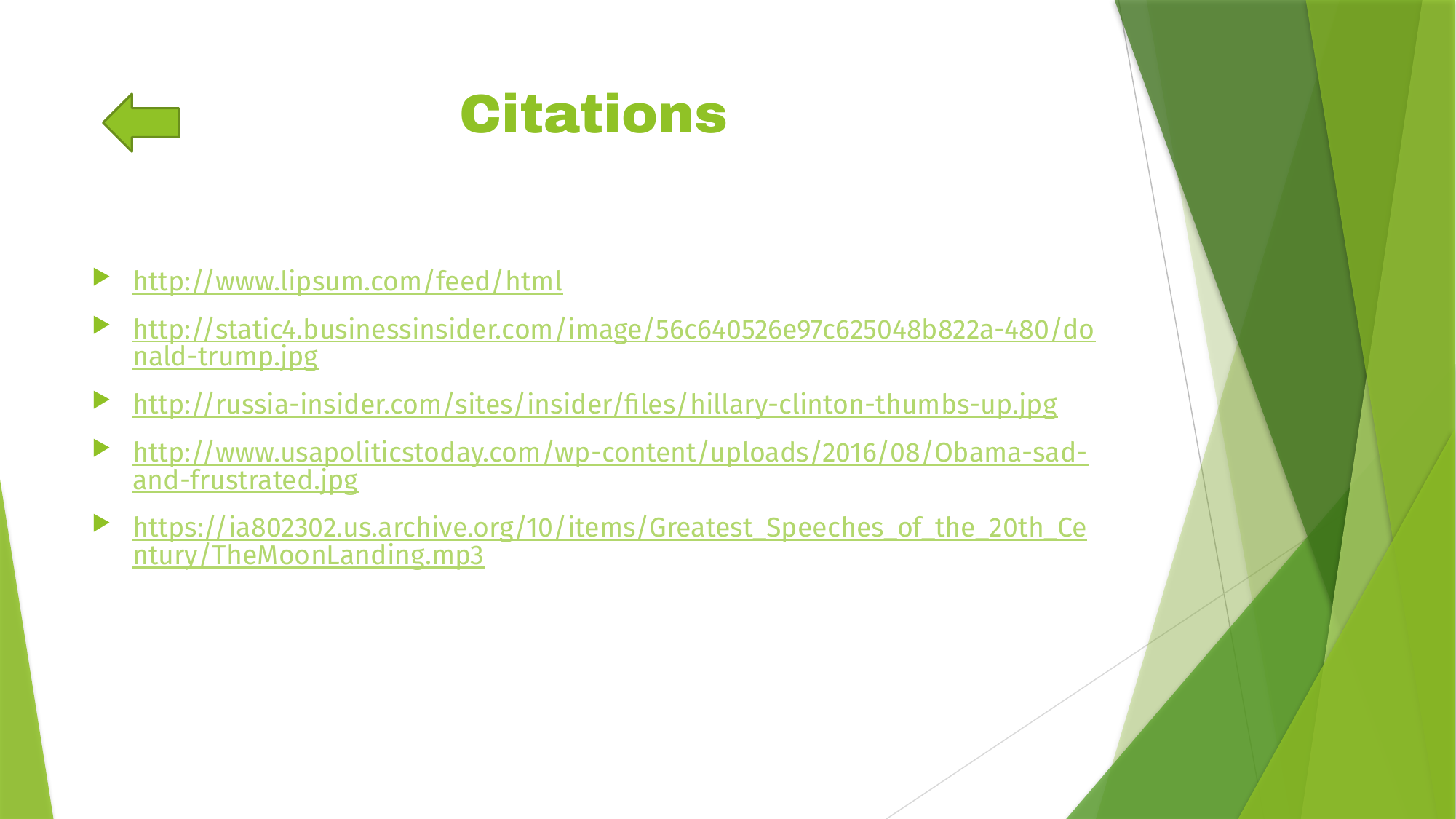

# Citations

http://www.lipsum.com/feed/html
http://static4.businessinsider.com/image/56c640526e97c625048b822a-480/donald-trump.jpg
http://russia-insider.com/sites/insider/files/hillary-clinton-thumbs-up.jpg
http://www.usapoliticstoday.com/wp-content/uploads/2016/08/Obama-sad-and-frustrated.jpg
https://ia802302.us.archive.org/10/items/Greatest_Speeches_of_the_20th_Century/TheMoonLanding.mp3